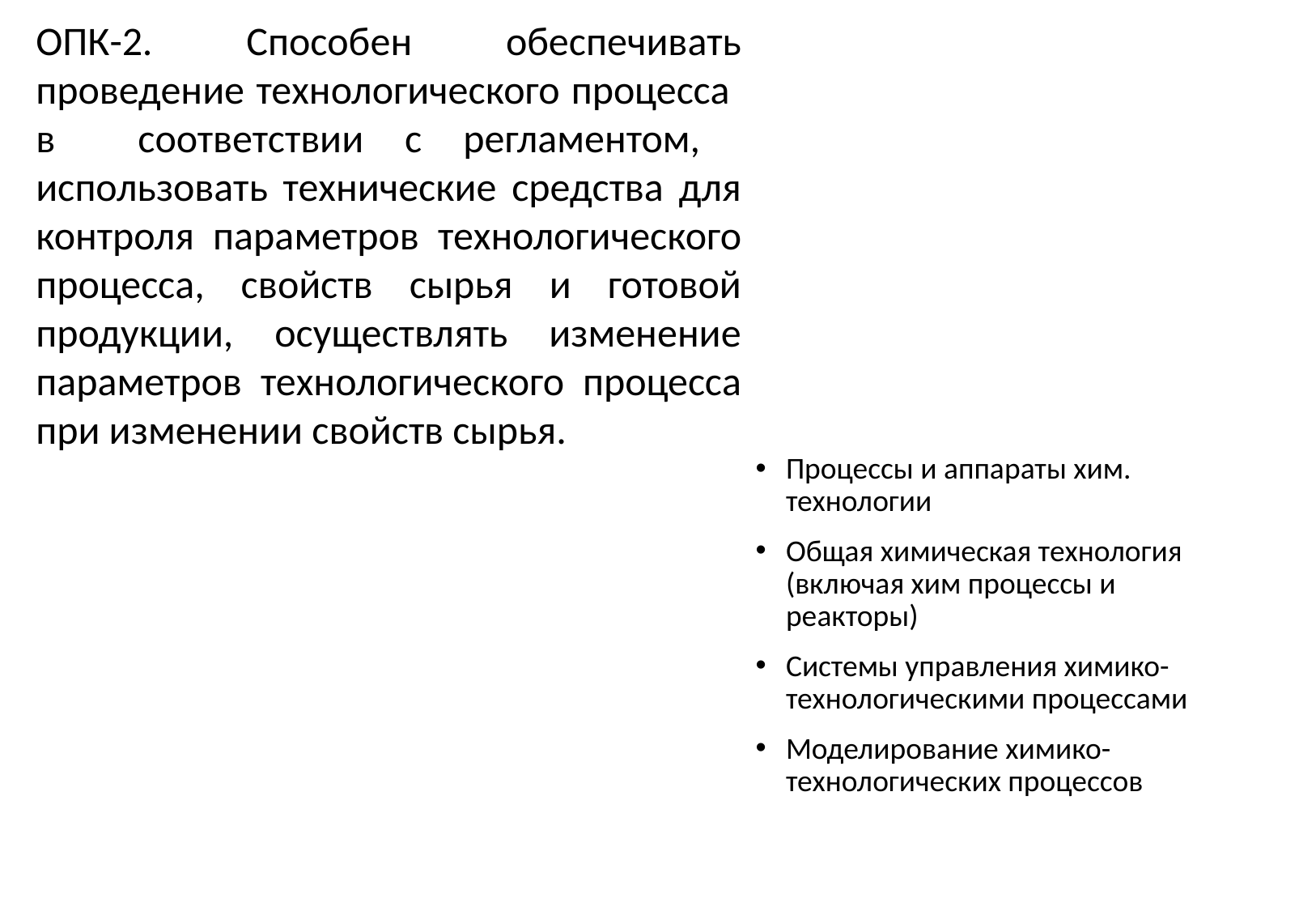

ОПК-2. Способен обеспечивать проведение технологического процесса  в  соответствии с регламентом,  использовать технические средства для контроля параметров технологического процесса, свойств сырья и готовой продукции, осуществлять изменение параметров технологического процесса при изменении свойств сырья.
Процессы и аппараты хим. технологии
Общая химическая технология (включая хим процессы и реакторы)
Системы управления химико-технологическими процессами
Моделирование химико-технологических процессов